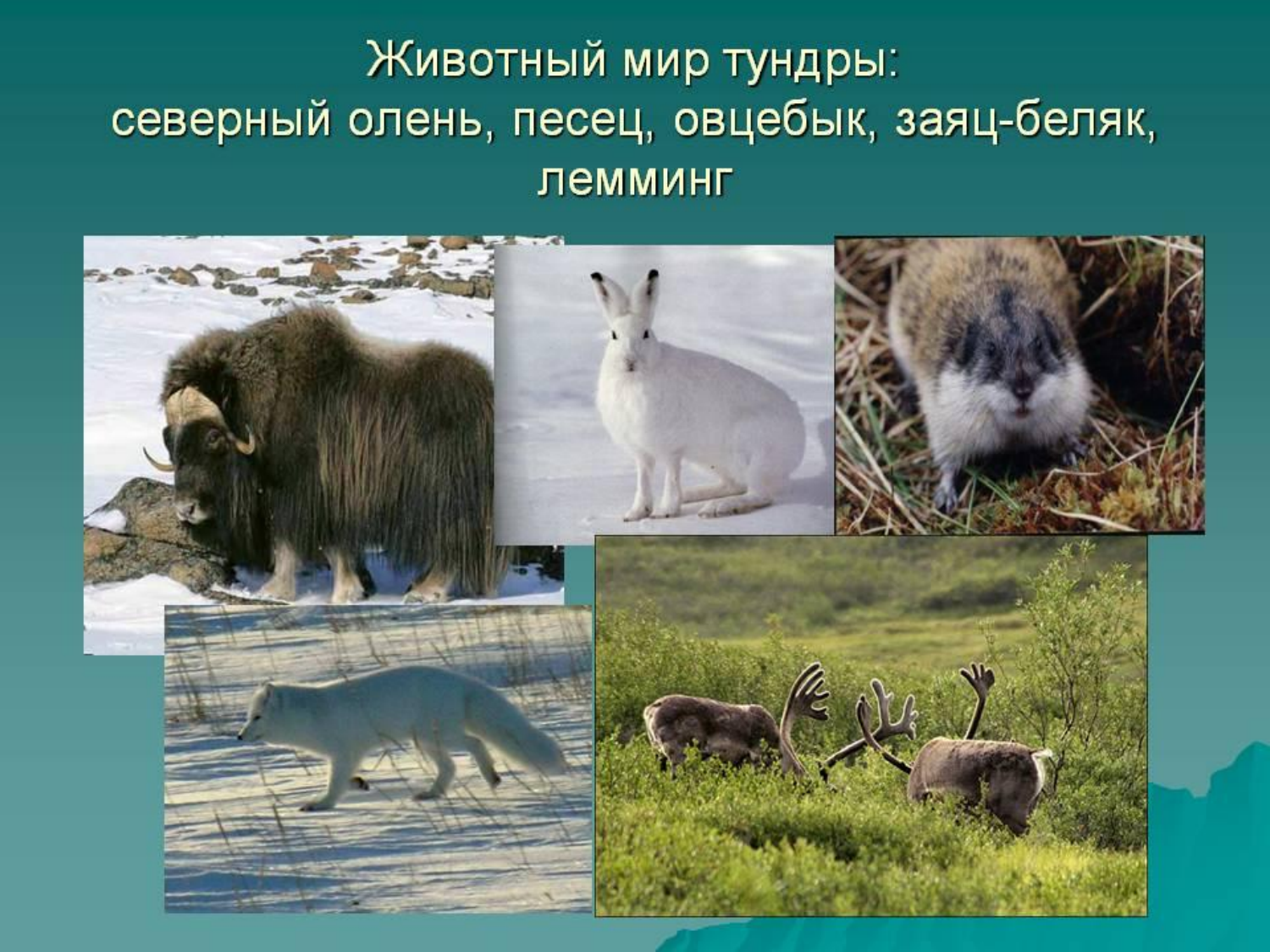

Животный мир не отличается особым разнообразием. Здесь обитают лемминги, овцебыки, полярные медведи.